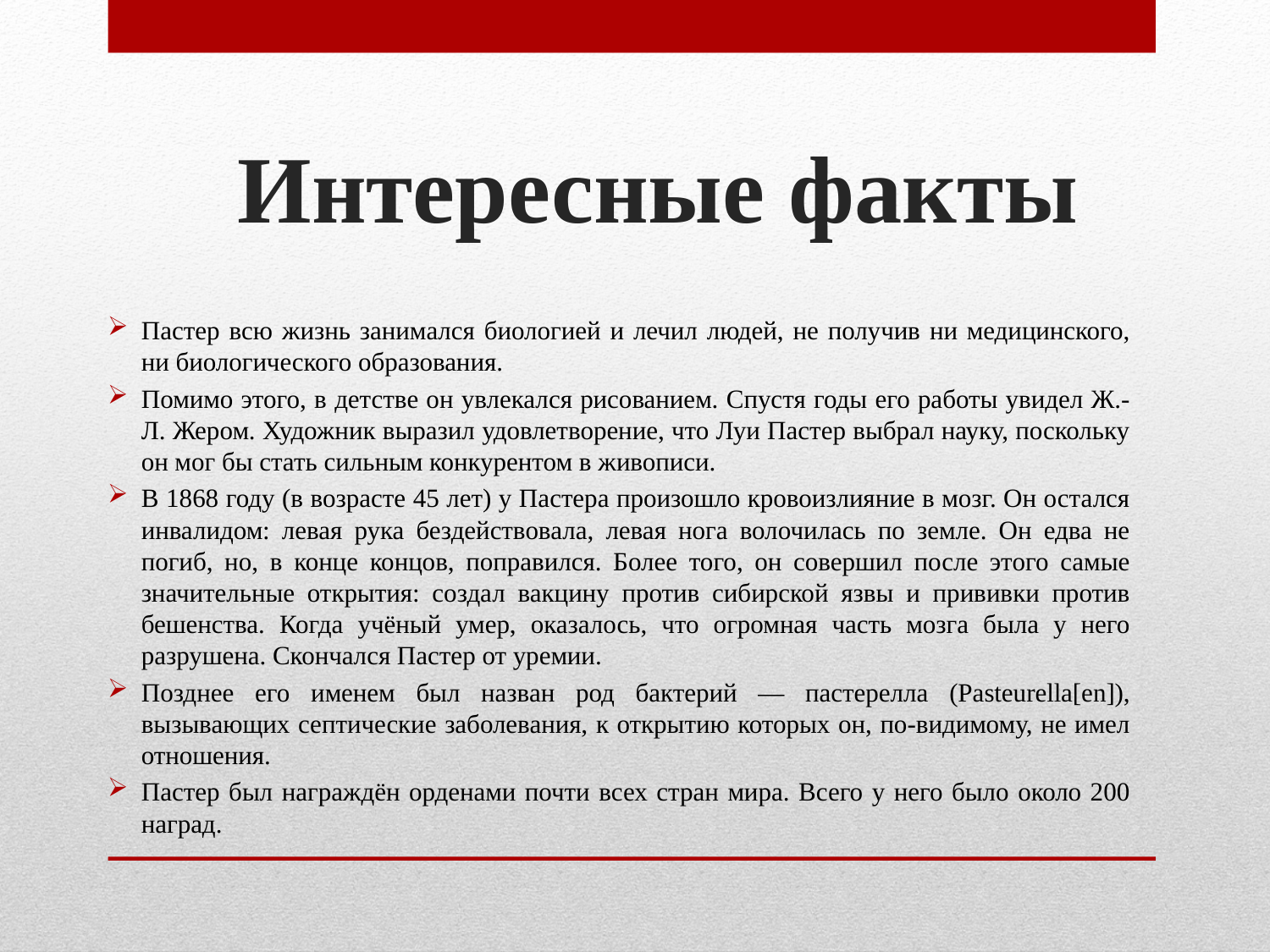

# Интересные факты
Пастер всю жизнь занимался биологией и лечил людей, не получив ни медицинского, ни биологического образования.
Помимо этого, в детстве он увлекался рисованием. Спустя годы его работы увидел Ж.- Л. Жером. Художник выразил удовлетворение, что Луи Пастер выбрал науку, поскольку он мог бы стать сильным конкурентом в живописи.
В 1868 году (в возрасте 45 лет) у Пастера произошло кровоизлияние в мозг. Он остался инвалидом: левая рука бездействовала, левая нога волочилась по земле. Он едва не погиб, но, в конце концов, поправился. Более того, он совершил после этого самые значительные открытия: создал вакцину против сибирской язвы и прививки против бешенства. Когда учёный умер, оказалось, что огромная часть мозга была у него разрушена. Скончался Пастер от уремии.
Позднее его именем был назван род бактерий — пастерелла (Pasteurella[en]), вызывающих септические заболевания, к открытию которых он, по-видимому, не имел отношения.
Пастер был награждён орденами почти всех стран мира. Всего у него было около 200 наград.